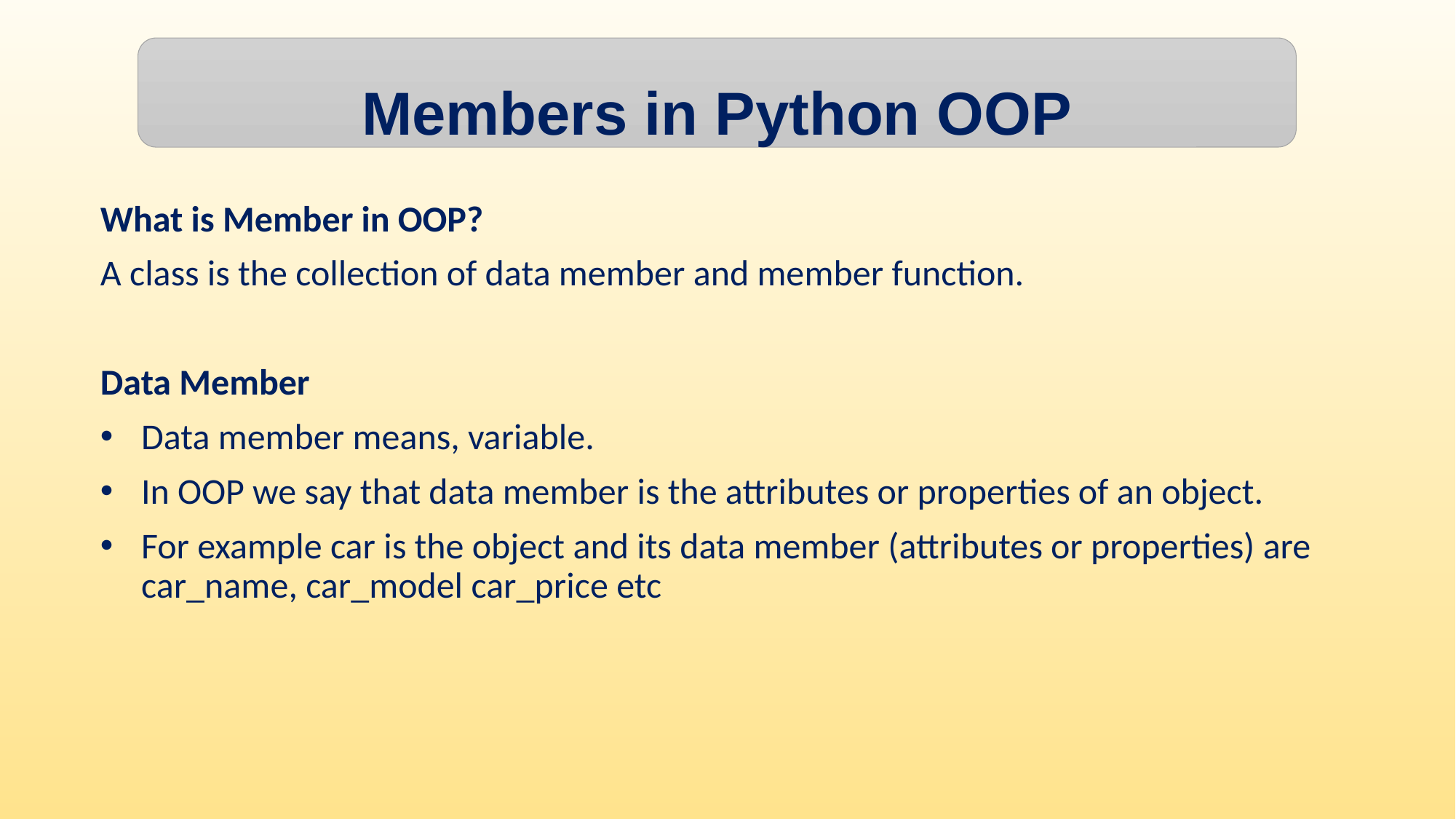

Members in Python OOP
What is Member in OOP?
A class is the collection of data member and member function.

Data Member
Data member means, variable.
In OOP we say that data member is the attributes or properties of an object.
For example car is the object and its data member (attributes or properties) are car_name, car_model car_price etc